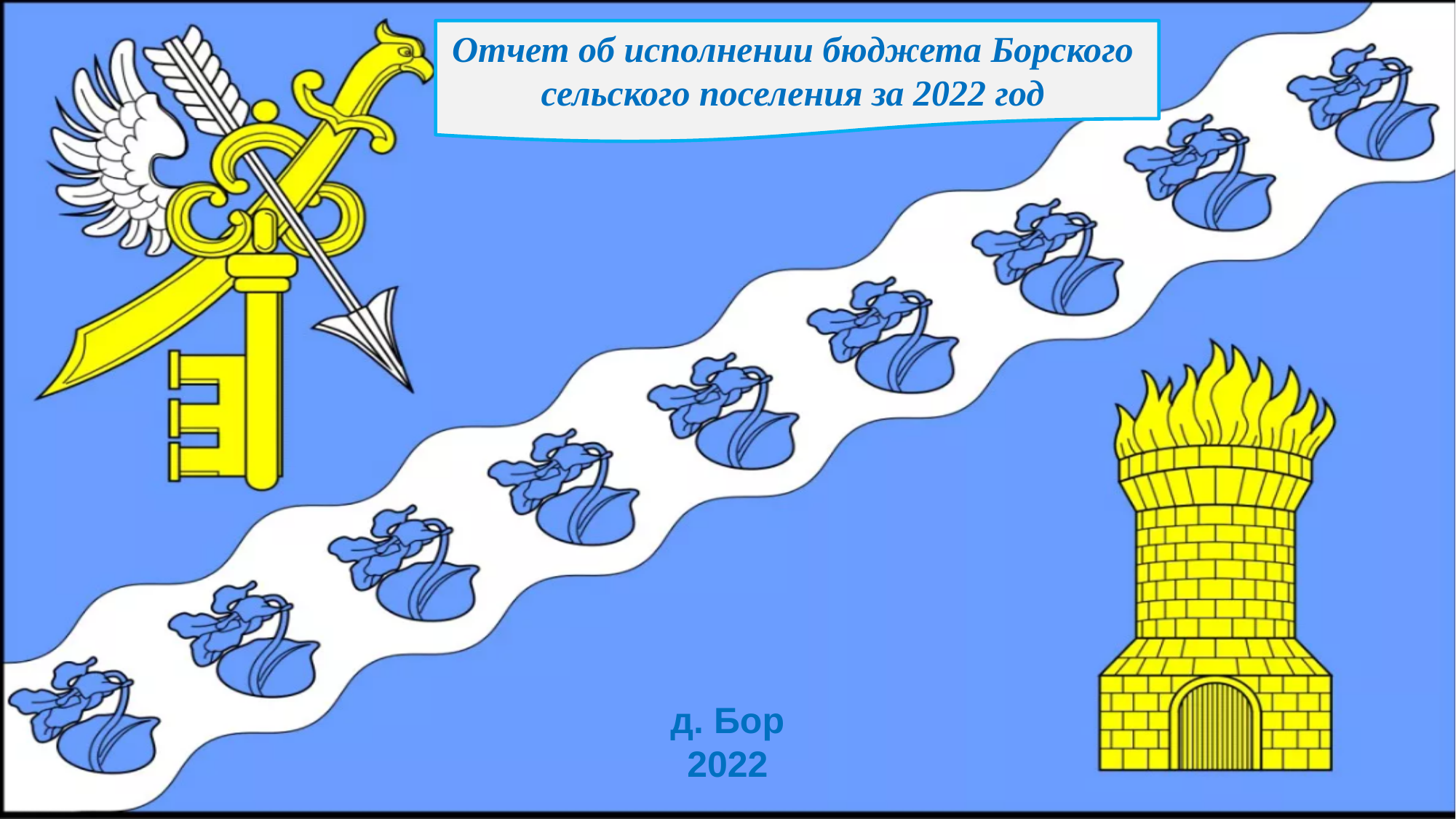

Отчет об исполнении бюджета Борского
сельского поселения за 2022 год
д. Бор
2022